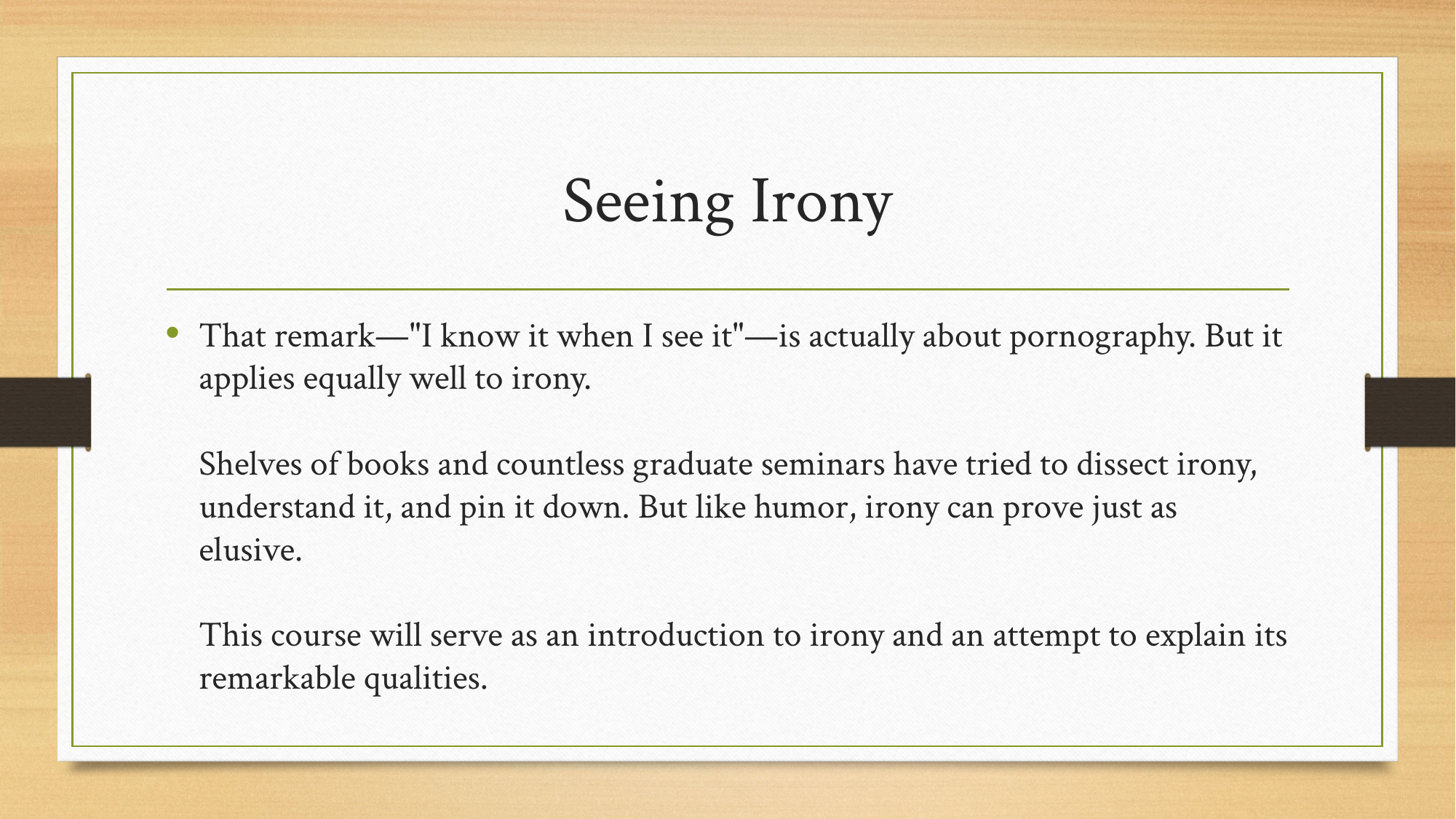

# Seeing Irony
That remark—"I know it when I see it"—is actually about pornography. But it applies equally well to irony.
Shelves of books and countless graduate seminars have tried to dissect irony, understand it, and pin it down. But like humor, irony can prove just as elusive.
This course will serve as an introduction to irony and an attempt to explain its remarkable qualities.